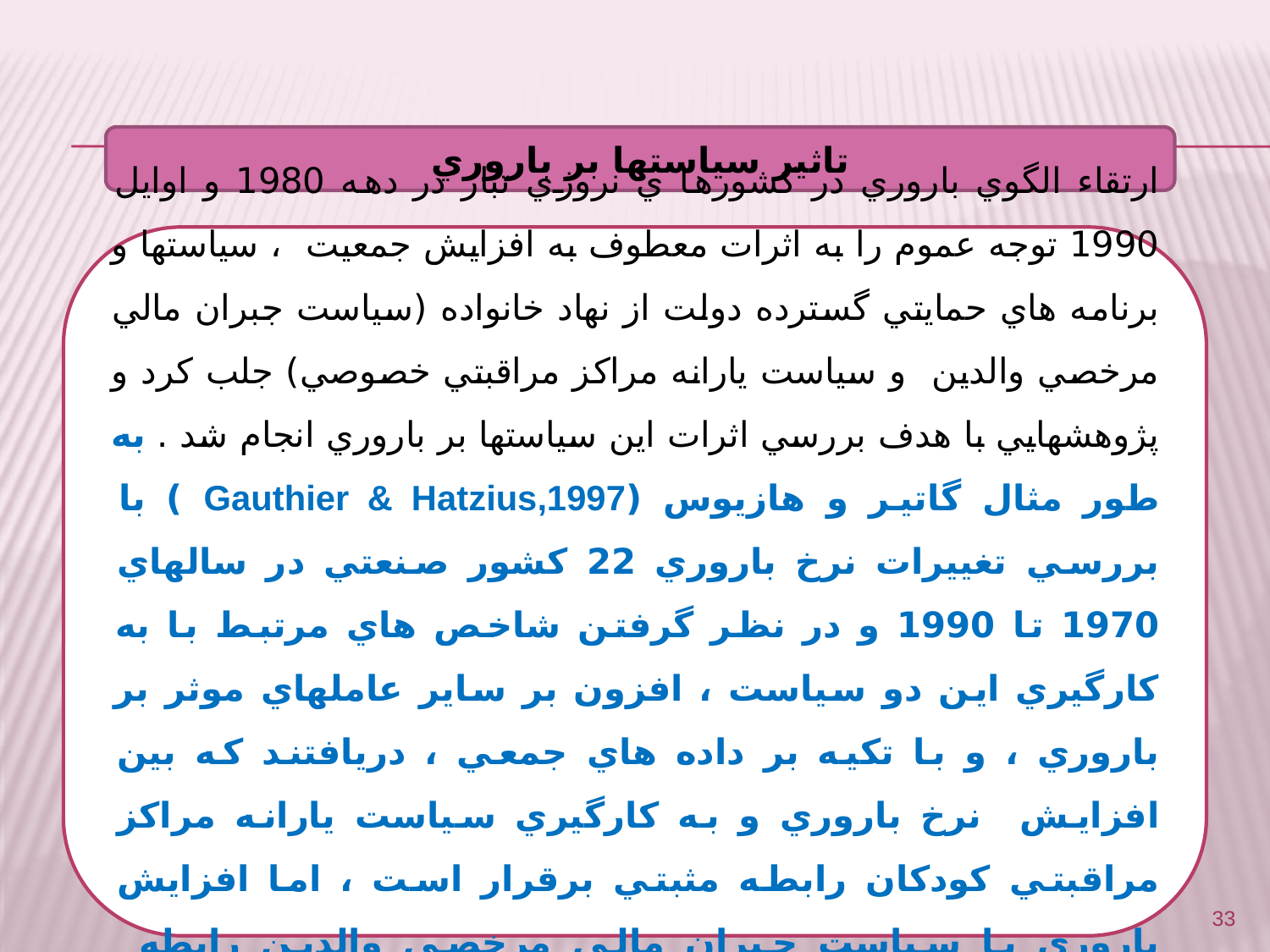

تاثير سياستها بر باروري
ارتقاء الگوي باروري در كشورها ي نروژي تبار در دهه 1980 و اوايل 1990 توجه عموم را به اثرات معطوف به افزايش جمعيت  ، سياستها و برنامه هاي حمايتي گسترده دولت از نهاد خانواده (سياست جبران مالي مرخصي والدين  و سياست يارانه مراكز مراقبتي خصوصي) جلب كرد و پژوهشهايي با هدف بررسي اثرات اين سياستها بر باروري انجام شد . به طور مثال گاتير و هازيوس (Gauthier & Hatzius,1997 ) با بررسي تغييرات نرخ باروري 22 كشور صنعتي در سالهاي 1970 تا 1990 و در نظر گرفتن شاخص هاي مرتبط با به كارگيري اين دو سياست ، افزون بر ساير عاملهاي موثر بر باروري ، و با تكيه بر داده هاي جمعي ، دريافتند كه بين افزايش  نرخ باروري و به كارگيري سياست يارانه مراكز مراقبتي كودكان رابطه مثبتي برقرار است ، اما افزايش باروري با سياست جبران مالي مرخصي والدين رابطه  معناداري ندارد.
33